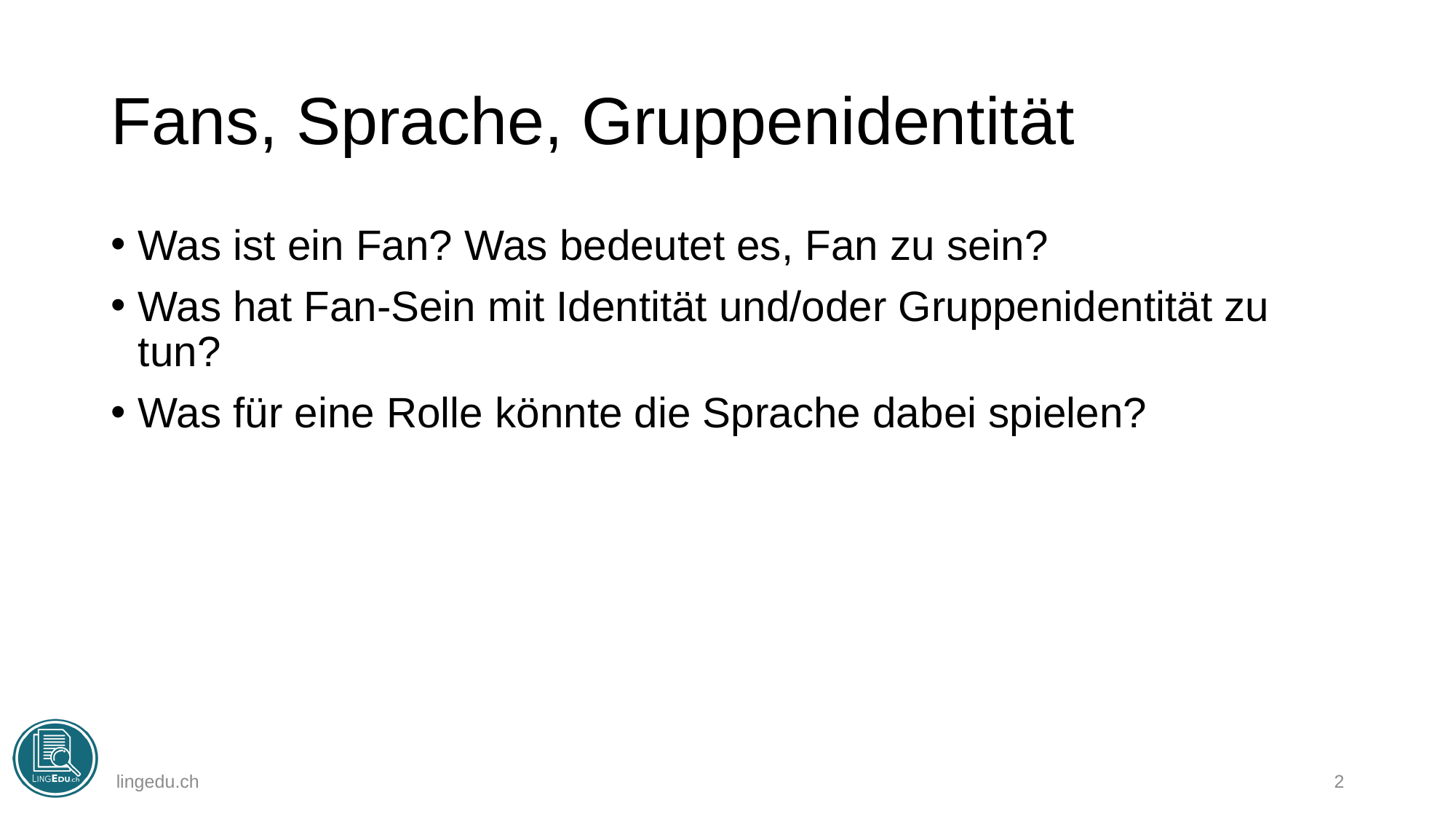

# Fans, Sprache, Gruppenidentität
Was ist ein Fan? Was bedeutet es, Fan zu sein?
Was hat Fan-Sein mit Identität und/oder Gruppenidentität zu tun?
Was für eine Rolle könnte die Sprache dabei spielen?
lingedu.ch
2